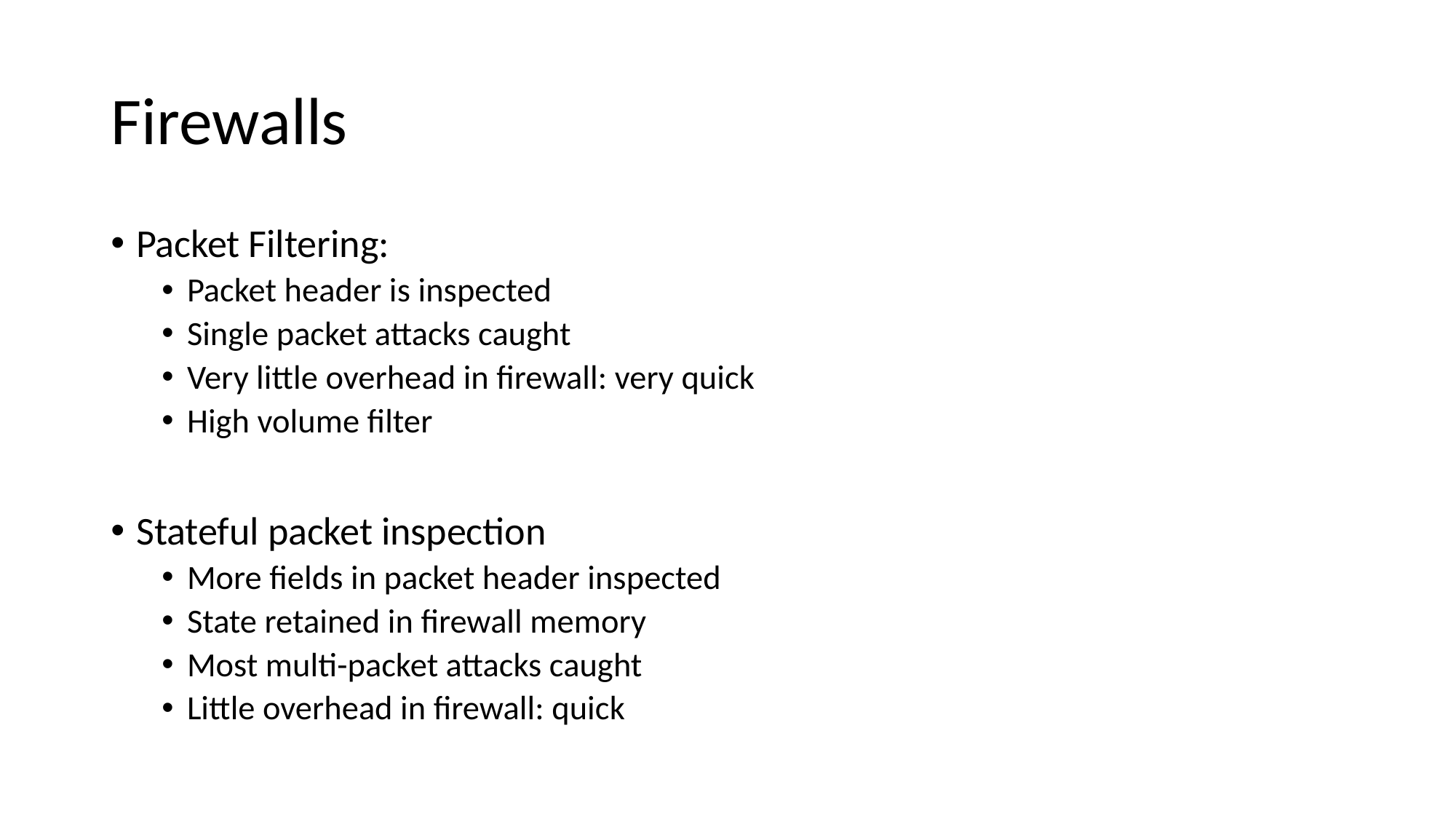

# Firewalls
Packet Filtering:
Packet header is inspected
Single packet attacks caught
Very little overhead in firewall: very quick
High volume filter

Stateful packet inspection
More fields in packet header inspected
State retained in firewall memory
Most multi-packet attacks caught
Little overhead in firewall: quick